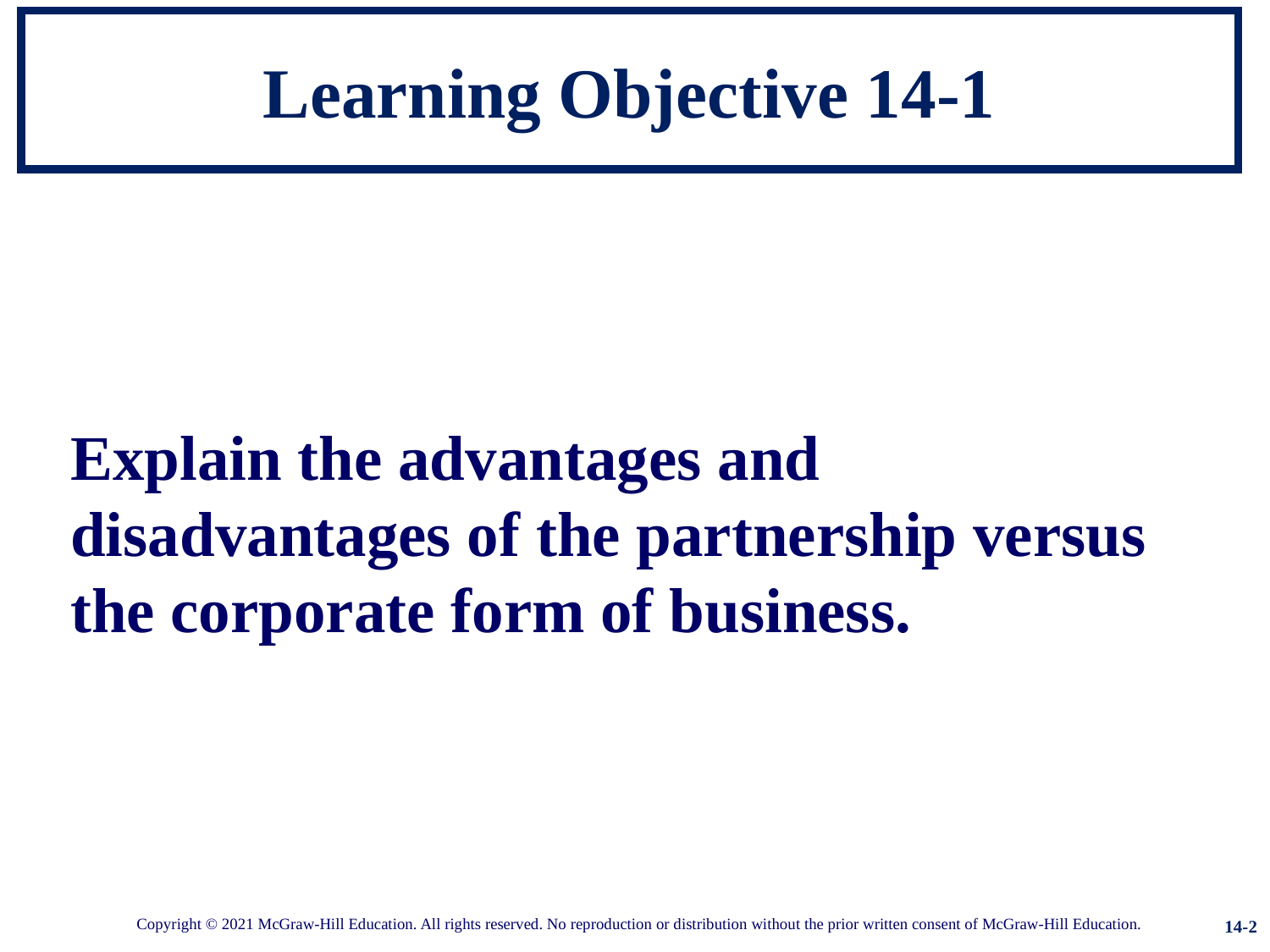

# Learning Objective 14-1
Explain the advantages and disadvantages of the partnership versus the corporate form of business.
14-2
Copyright © 2021 McGraw-Hill Education. All rights reserved. No reproduction or distribution without the prior written consent of McGraw-Hill Education.